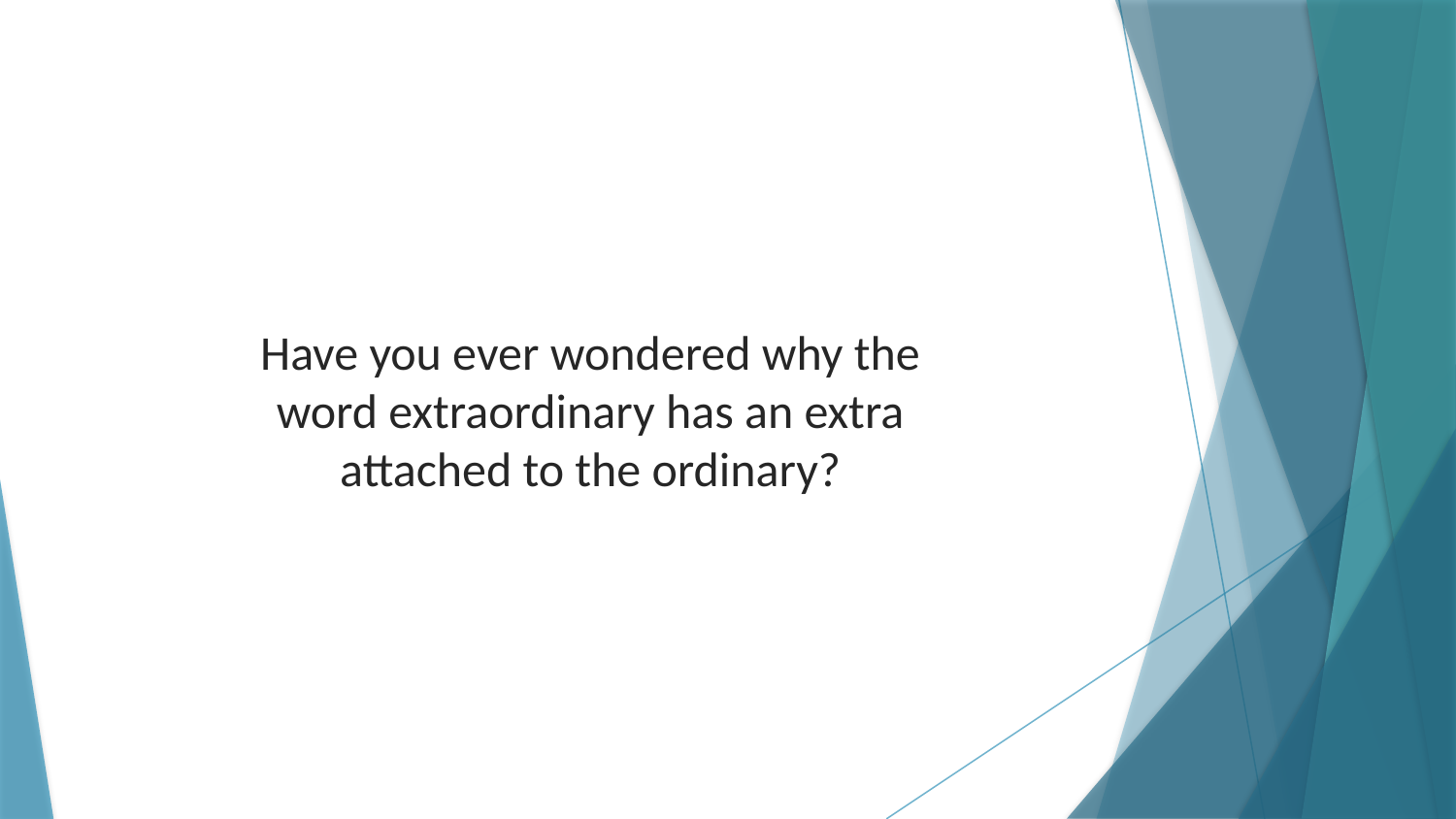

Have you ever wondered why the word extraordinary has an extra attached to the ordinary?